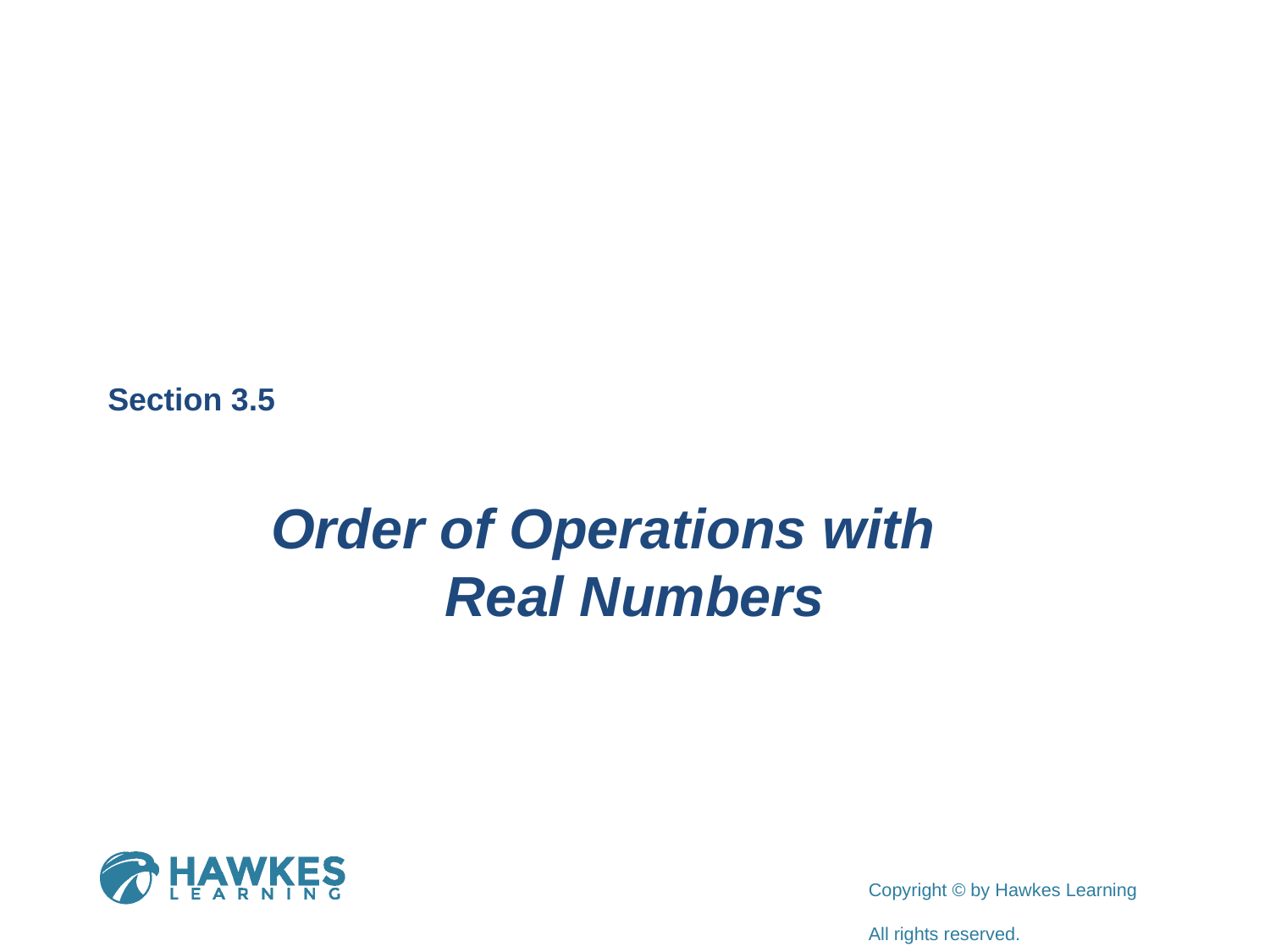

Section 3.5
Order of Operations with
Real Numbers